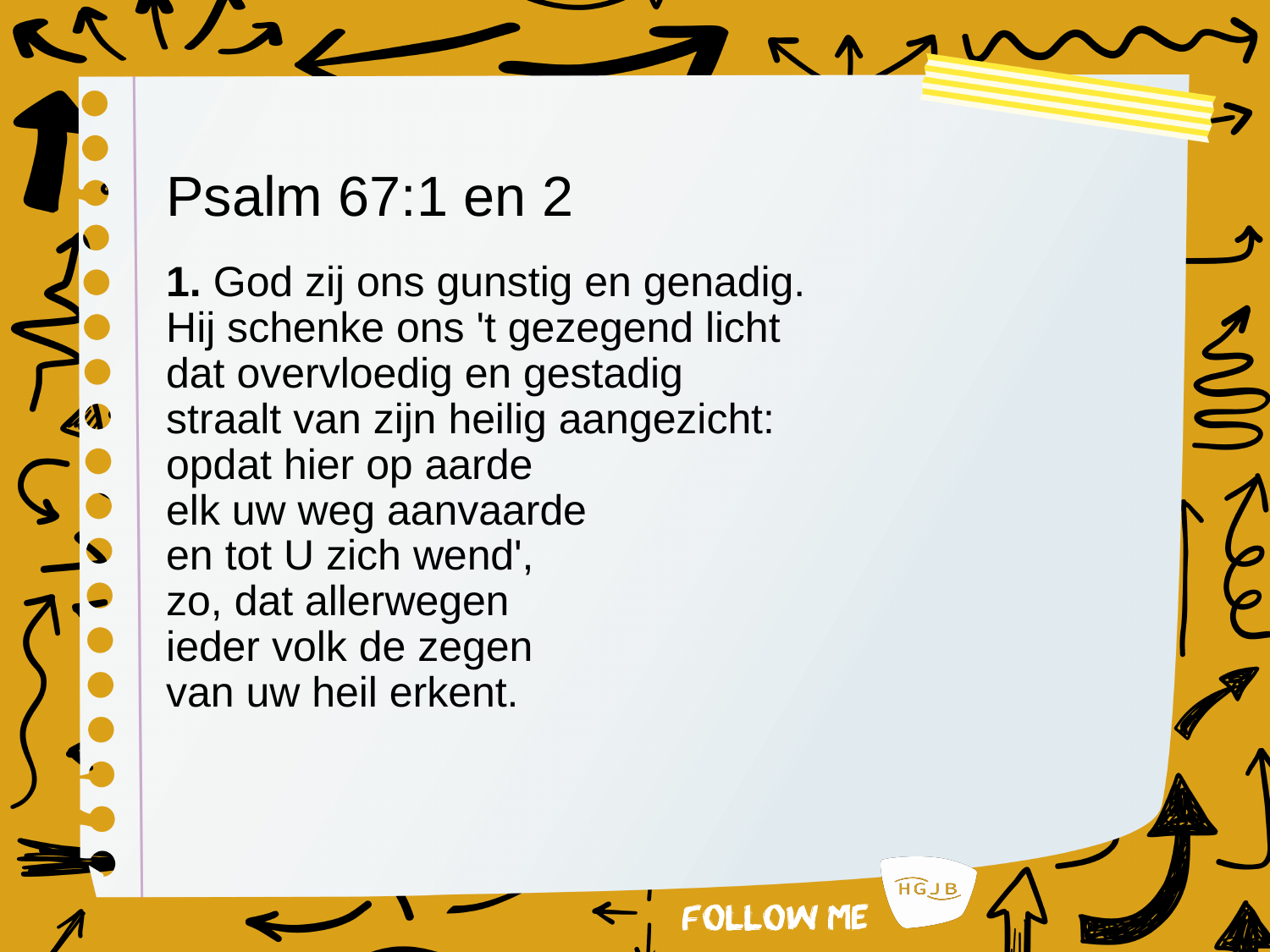

# Psalm 67:1 en 2
1. God zij ons gunstig en genadig.
Hij schenke ons 't gezegend licht
dat overvloedig en gestadig
straalt van zijn heilig aangezicht:
opdat hier op aarde
elk uw weg aanvaarde
en tot U zich wend',
zo, dat allerwegen
ieder volk de zegen
van uw heil erkent.